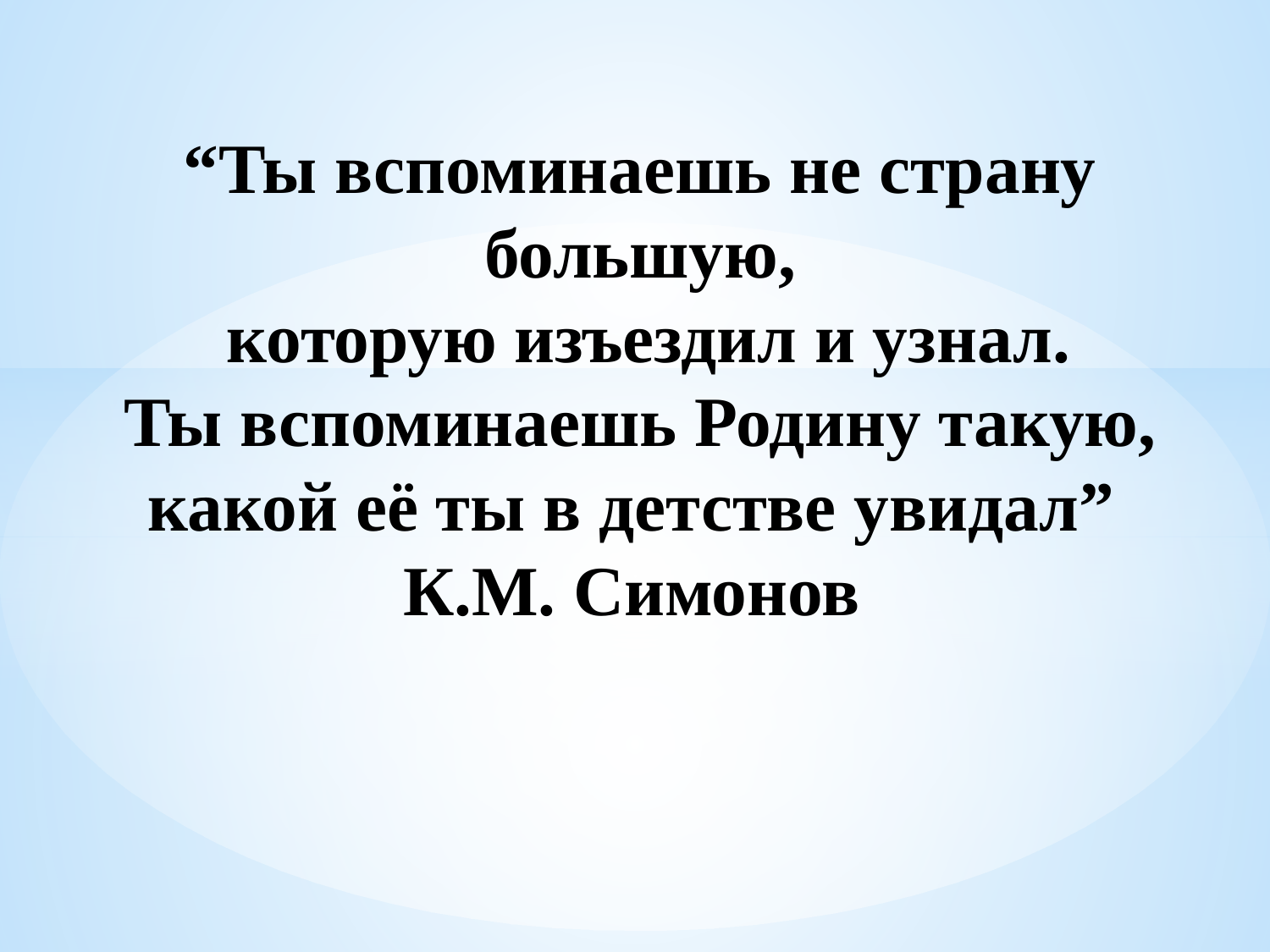

# “Ты вспоминаешь не страну большую, которую изъездил и узнал. Ты вспоминаешь Родину такую, какой её ты в детстве увидал” К.М. Симонов